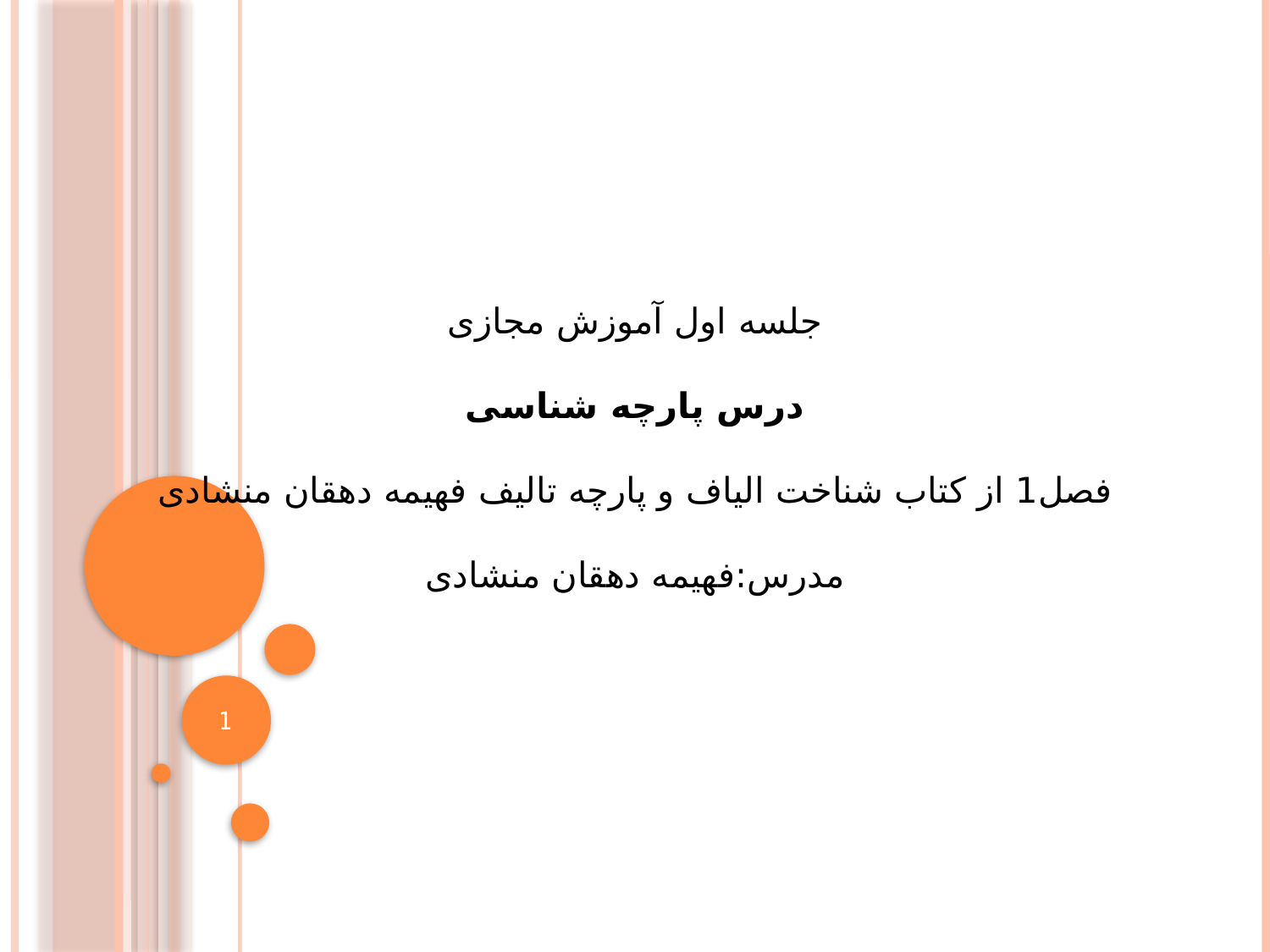

جلسه اول آموزش مجازی
درس پارچه شناسی
فصل1 از کتاب شناخت الیاف و پارچه تالیف فهیمه دهقان منشادی
مدرس:فهیمه دهقان منشادی

1